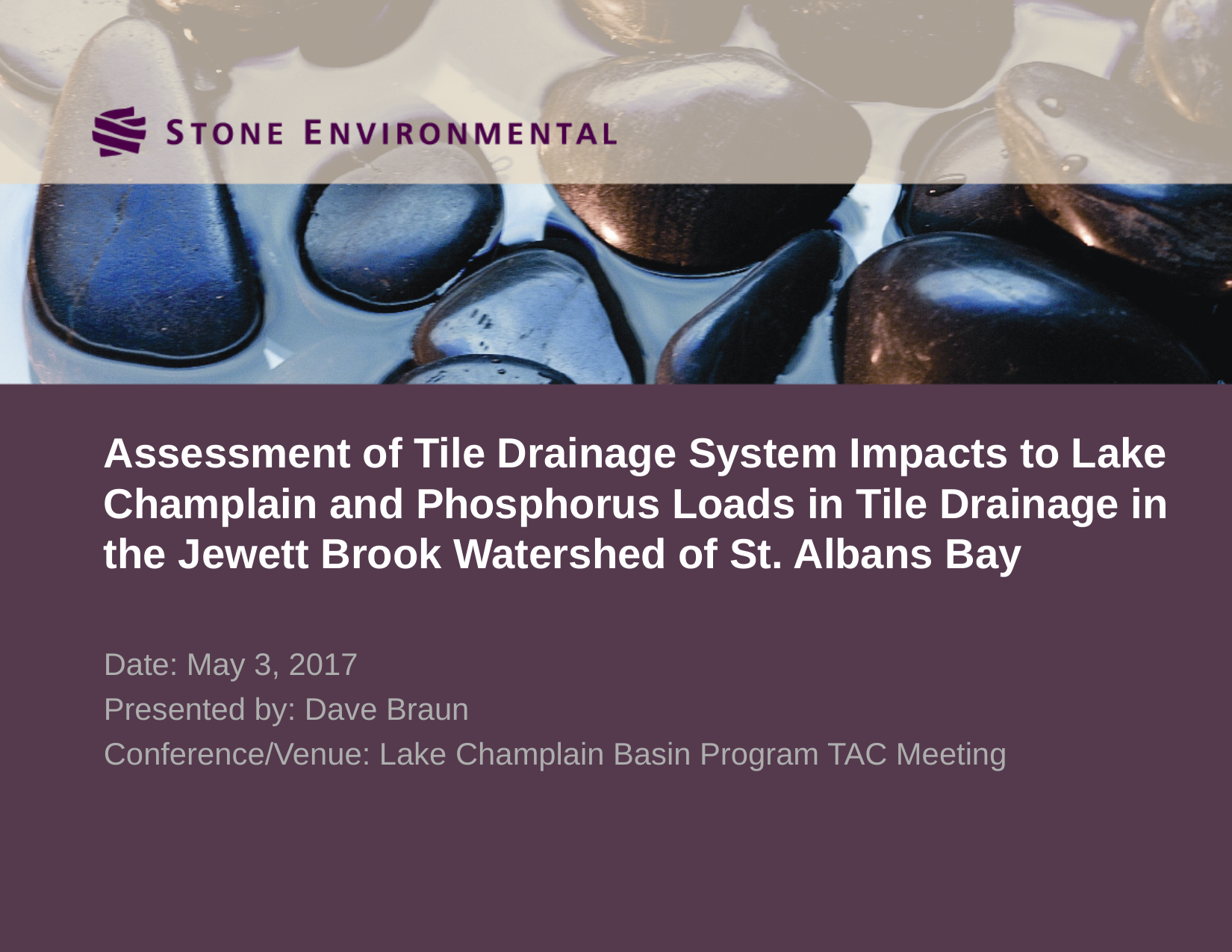

# Assessment of Tile Drainage System Impacts to Lake Champlain and Phosphorus Loads in Tile Drainage in the Jewett Brook Watershed of St. Albans Bay
Date: May 3, 2017
Presented by: Dave Braun
Conference/Venue: Lake Champlain Basin Program TAC Meeting